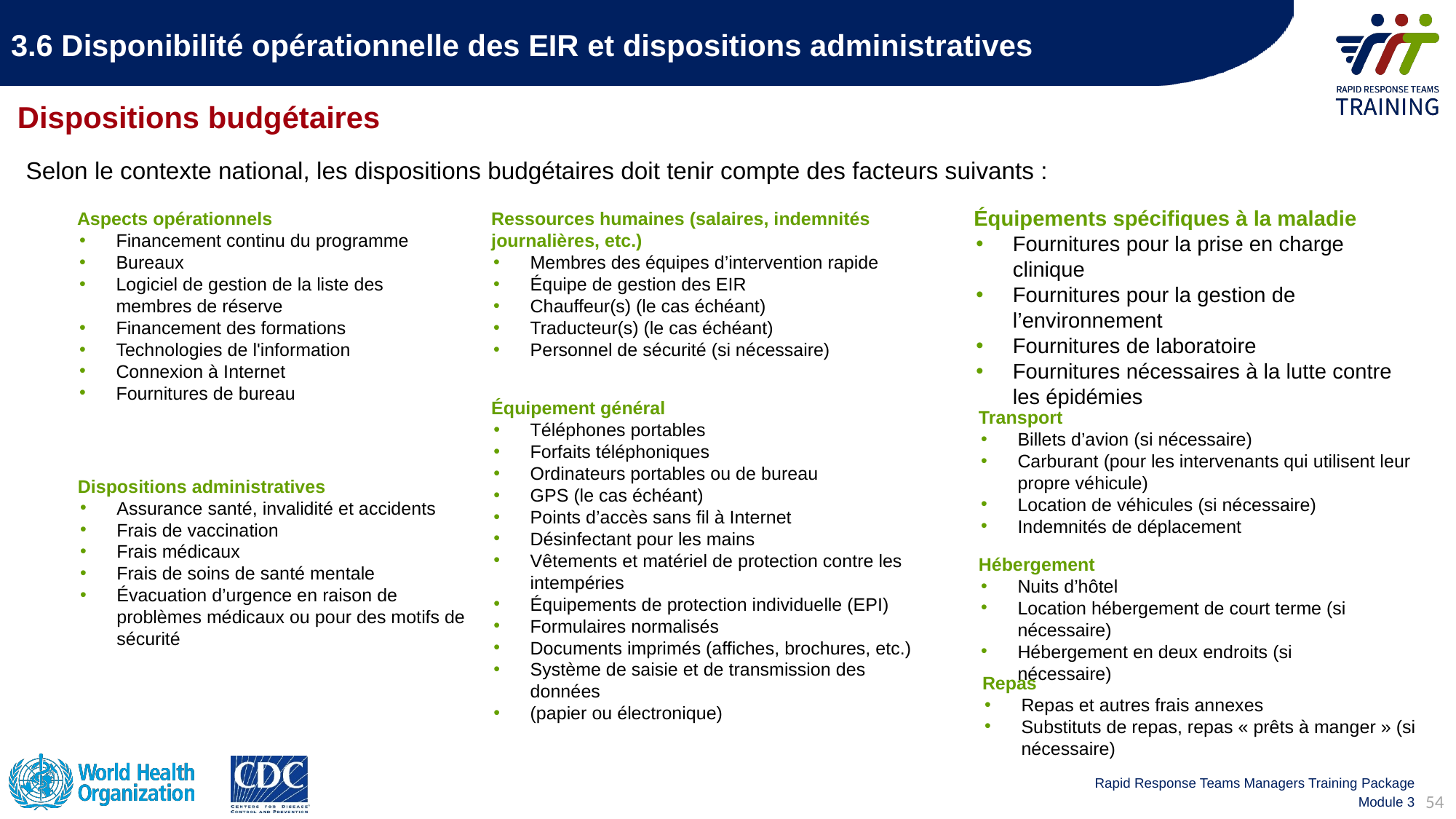

3.6 Disponibilité opérationnelle des EIR et dispositions administratives
# Dispositions budgétaires
Selon le contexte national, les dispositions budgétaires doit tenir compte des facteurs suivants :
Équipements spécifiques à la maladie
Fournitures pour la prise en charge clinique
Fournitures pour la gestion de l’environnement
Fournitures de laboratoire
Fournitures nécessaires à la lutte contre les épidémies
Aspects opérationnels
Financement continu du programme
Bureaux
Logiciel de gestion de la liste des membres de réserve
Financement des formations
Technologies de l'information
Connexion à Internet
Fournitures de bureau

Ressources humaines (salaires, indemnités journalières, etc.)
Membres des équipes d’intervention rapide
Équipe de gestion des EIR
Chauffeur(s) (le cas échéant)
Traducteur(s) (le cas échéant)
Personnel de sécurité (si nécessaire)

Équipement général
Téléphones portables
Forfaits téléphoniques
Ordinateurs portables ou de bureau
GPS (le cas échéant)
Points d’accès sans fil à Internet
Désinfectant pour les mains
Vêtements et matériel de protection contre les intempéries
Équipements de protection individuelle (EPI)
Formulaires normalisés
Documents imprimés (affiches, brochures, etc.)
Système de saisie et de transmission des données
(papier ou électronique)

Transport
Billets d’avion (si nécessaire)
Carburant (pour les intervenants qui utilisent leur propre véhicule)
Location de véhicules (si nécessaire)
Indemnités de déplacement

Dispositions administratives
Assurance santé, invalidité et accidents
Frais de vaccination
Frais médicaux
Frais de soins de santé mentale
Évacuation d’urgence en raison de problèmes médicaux ou pour des motifs de sécurité
Hébergement
Nuits d’hôtel
Location hébergement de court terme (si nécessaire)
Hébergement en deux endroits (si nécessaire)
Repas
Repas et autres frais annexes
Substituts de repas, repas « prêts à manger » (si nécessaire)

54